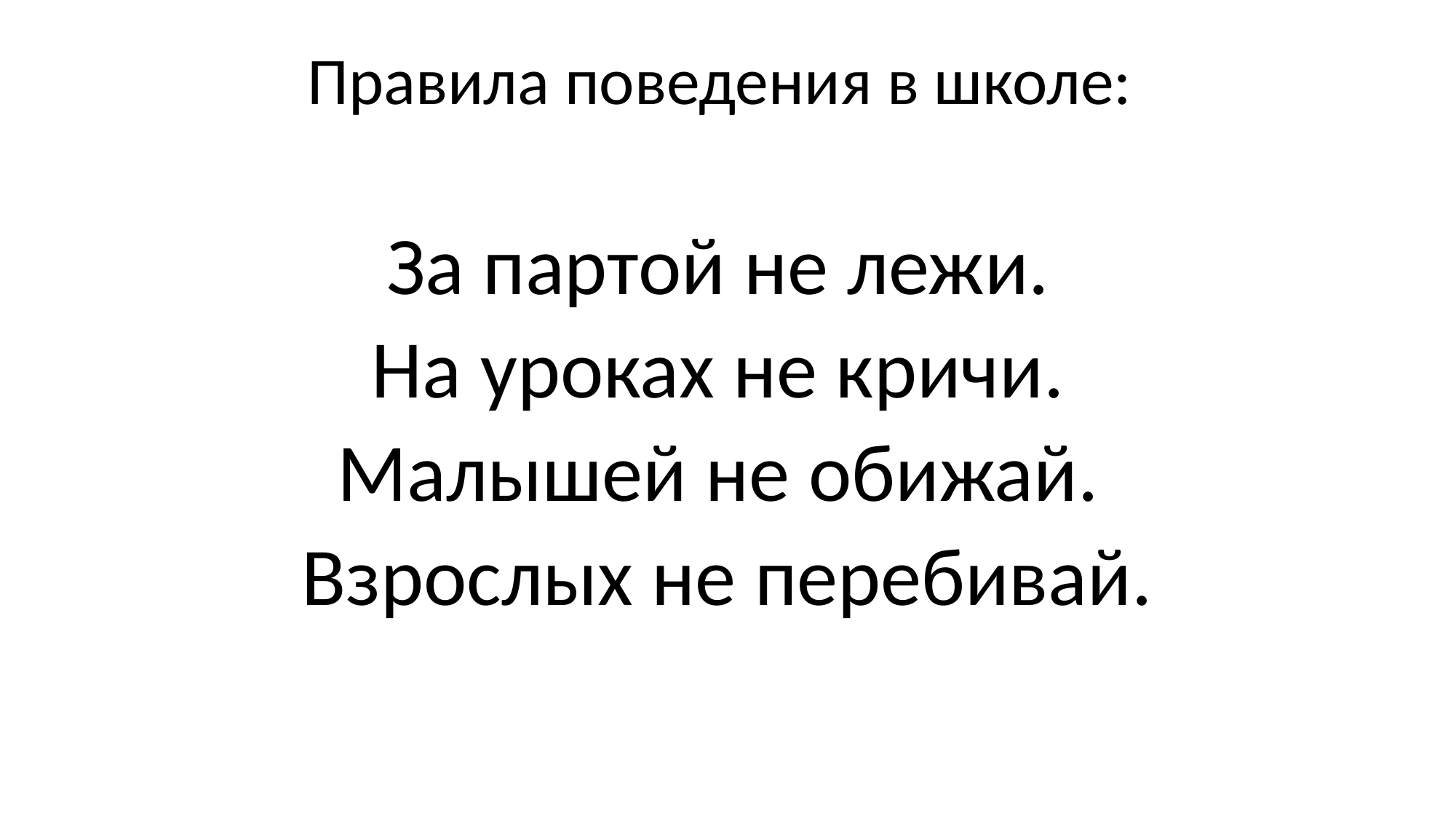

# Правила поведения в школе:
За партой не лежи.
На уроках не кричи.
Малышей не обижай.
Взрослых не перебивай.